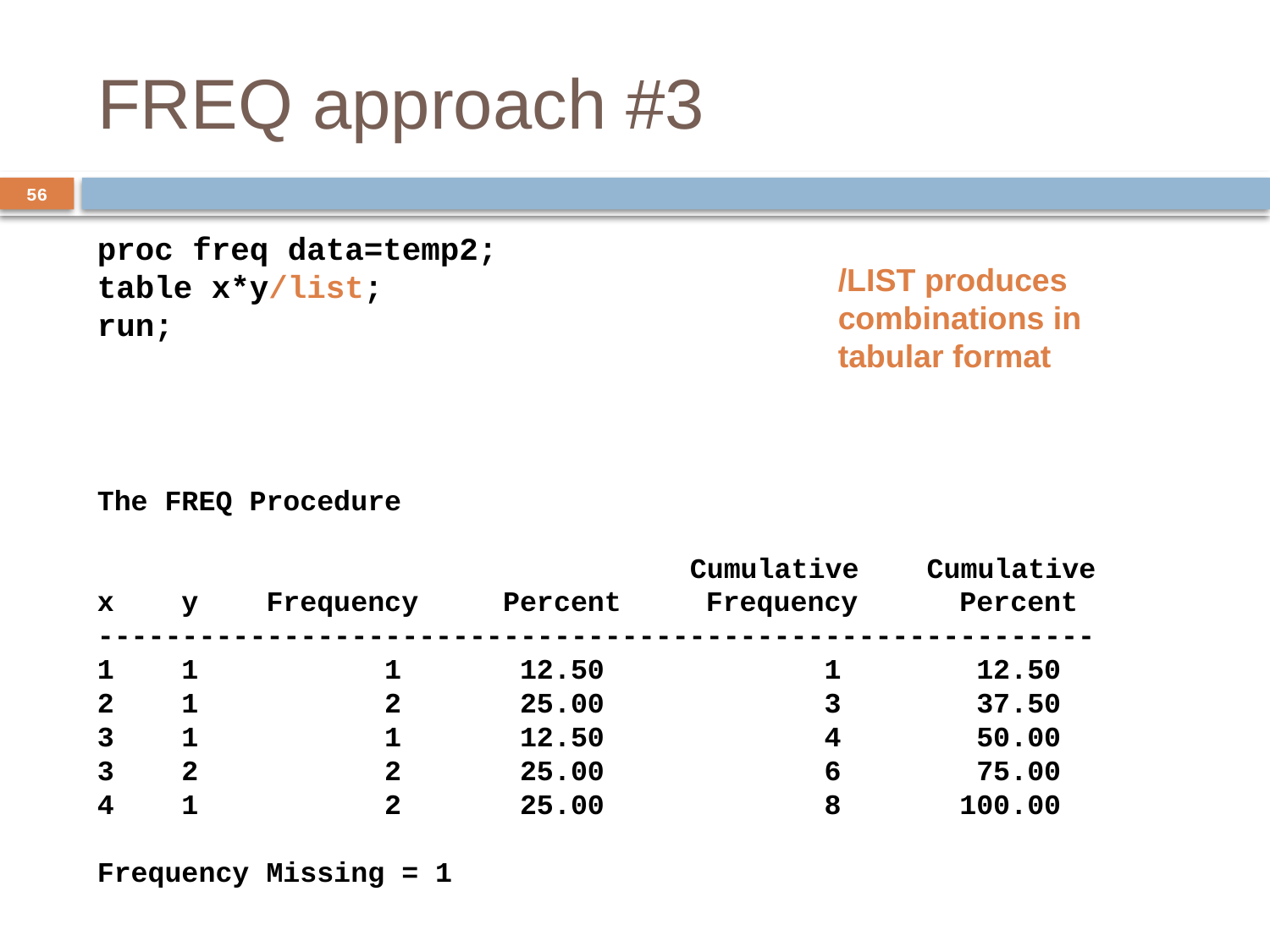

FREQ approach #3
56
proc freq data=temp2;
table x*y/list;
run;
/LIST produces combinations in tabular format
The FREQ Procedure

                                   Cumulative    Cumulative
x    y    Frequency     Percent     Frequency      Percent
-----------------------------------------------------------
1    1           1       12.50             1        12.50
2    1           2       25.00             3        37.50
3    1           1       12.50             4        50.00
3    2           2       25.00             6        75.00
4    1           2       25.00             8       100.00

Frequency Missing = 1